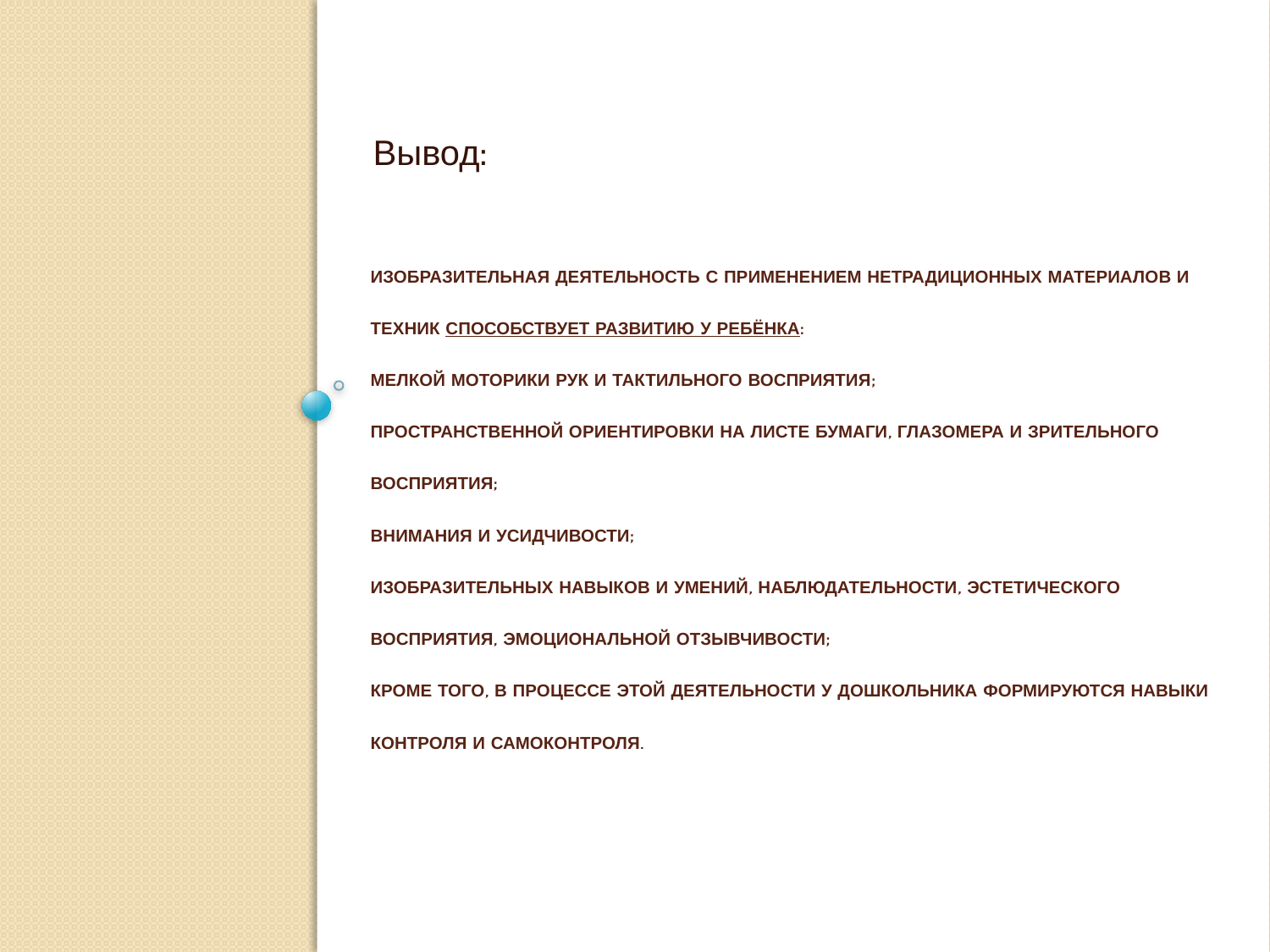

Вывод:
# Изобразительная деятельность с применением нетрадиционных материалов и техник способствует развитию у ребёнка: Мелкой моторики рук и тактильного восприятия; Пространственной ориентировки на листе бумаги, глазомера и зрительного восприятия; Внимания и усидчивости; Изобразительных навыков и умений, наблюдательности, эстетического восприятия, эмоциональной отзывчивости; Кроме того, в процессе этой деятельности у дошкольника формируются навыки контроля и самоконтроля.